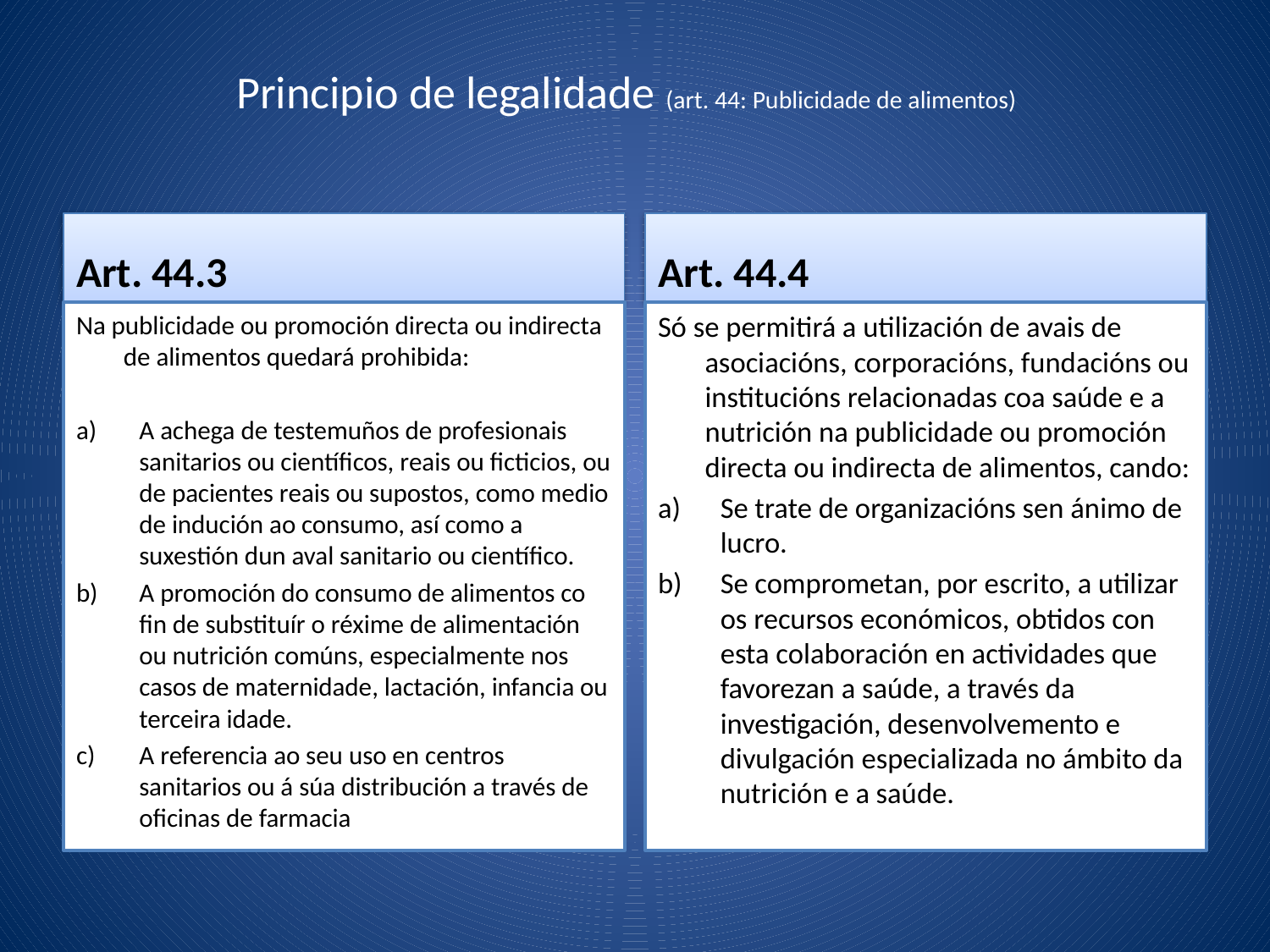

# Principio de legalidade (art. 44: Publicidade de alimentos)
Art. 44.3
Art. 44.4
Na publicidade ou promoción directa ou indirecta de alimentos quedará prohibida:

A achega de testemuños de profesionais sanitarios ou científicos, reais ou ficticios, ou de pacientes reais ou supostos, como medio de indución ao consumo, así como a suxestión dun aval sanitario ou científico.
A promoción do consumo de alimentos co fin de substituír o réxime de alimentación ou nutrición comúns, especialmente nos casos de maternidade, lactación, infancia ou terceira idade.
A referencia ao seu uso en centros sanitarios ou á súa distribución a través de oficinas de farmacia

Só se permitirá a utilización de avais de asociacións, corporacións, fundacións ou institucións relacionadas coa saúde e a nutrición na publicidade ou promoción directa ou indirecta de alimentos, cando:
Se trate de organizacións sen ánimo de lucro.
Se comprometan, por escrito, a utilizar os recursos económicos, obtidos con esta colaboración en actividades que favorezan a saúde, a través da investigación, desenvolvemento e divulgación especializada no ámbito da nutrición e a saúde.